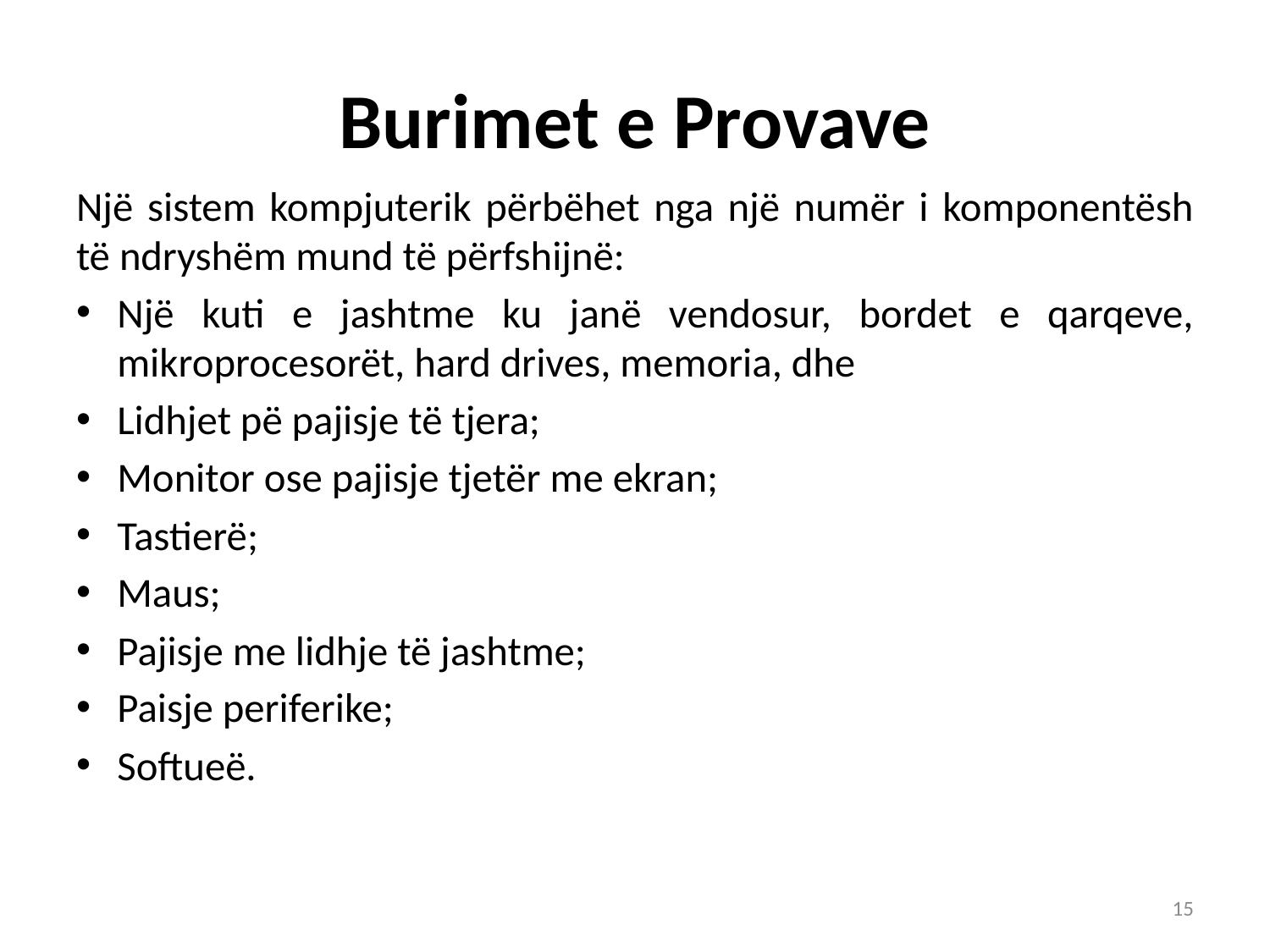

# Burimet e Provave
Një sistem kompjuterik përbëhet nga një numër i komponentësh të ndryshëm mund të përfshijnë:
Një kuti e jashtme ku janë vendosur, bordet e qarqeve, mikroprocesorët, hard drives, memoria, dhe
Lidhjet pë pajisje të tjera;
Monitor ose pajisje tjetër me ekran;
Tastierë;
Maus;
Pajisje me lidhje të jashtme;
Paisje periferike;
Softueë.

15